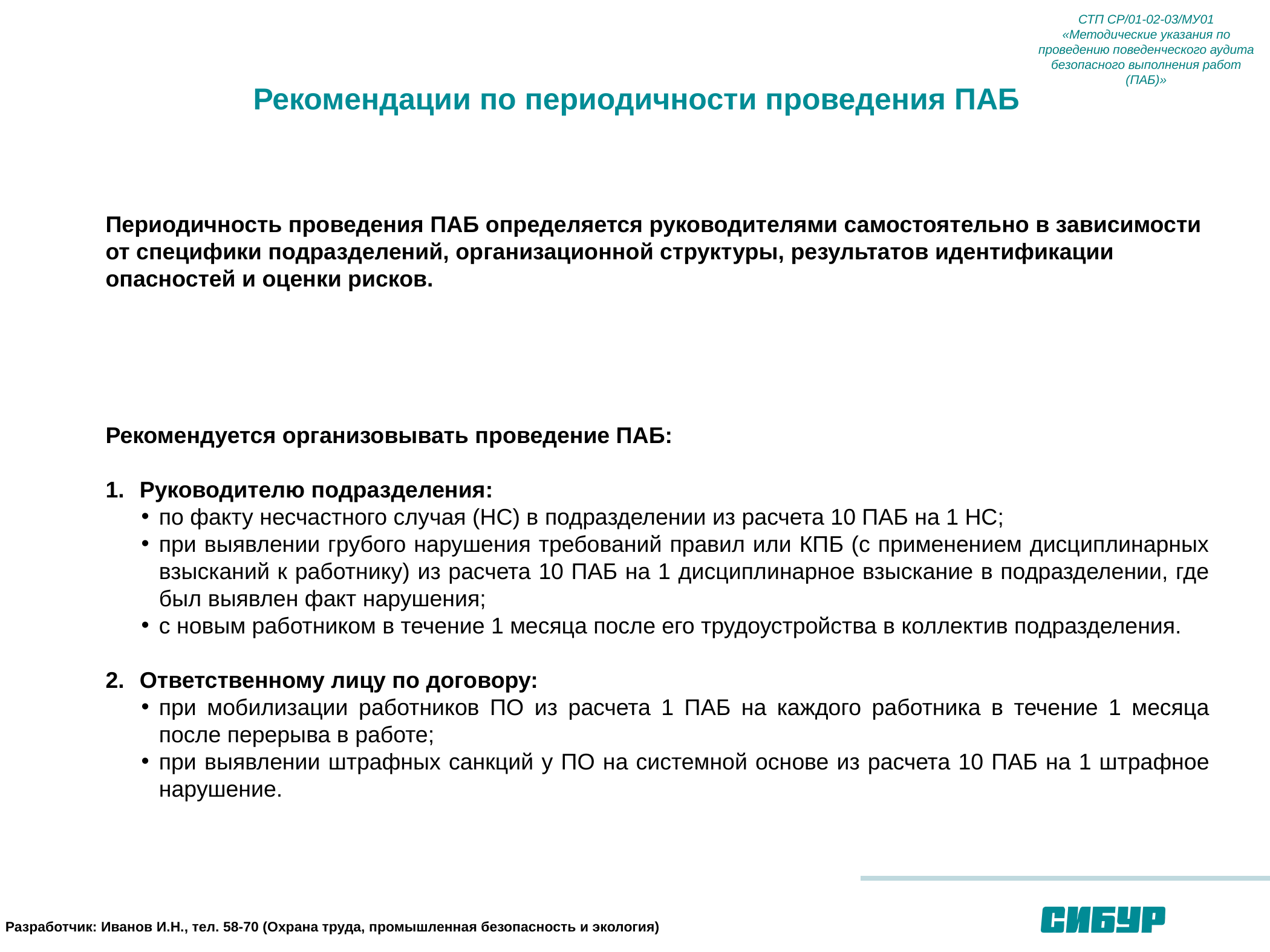

СТП СР/01-02-03/МУ01 «Методические указания по проведению поведенческого аудита безопасного выполнения работ (ПАБ)»
Рекомендации по периодичности проведения ПАБ
Периодичность проведения ПАБ определяется руководителями самостоятельно в зависимости от специфики подразделений, организационной структуры, результатов идентификации опасностей и оценки рисков.
Рекомендуется организовывать проведение ПАБ:

Руководителю подразделения:
по факту несчастного случая (НС) в подразделении из расчета 10 ПАБ на 1 НС;
при выявлении грубого нарушения требований правил или КПБ (с применением дисциплинарных взысканий к работнику) из расчета 10 ПАБ на 1 дисциплинарное взыскание в подразделении, где был выявлен факт нарушения;
с новым работником в течение 1 месяца после его трудоустройства в коллектив подразделения.

Ответственному лицу по договору:
при мобилизации работников ПО из расчета 1 ПАБ на каждого работника в течение 1 месяца после перерыва в работе;
при выявлении штрафных санкций у ПО на системной основе из расчета 10 ПАБ на 1 штрафное нарушение.

Разработчик: Иванов И.Н., тел. 58-70 (Охрана труда, промышленная безопасность и экология)